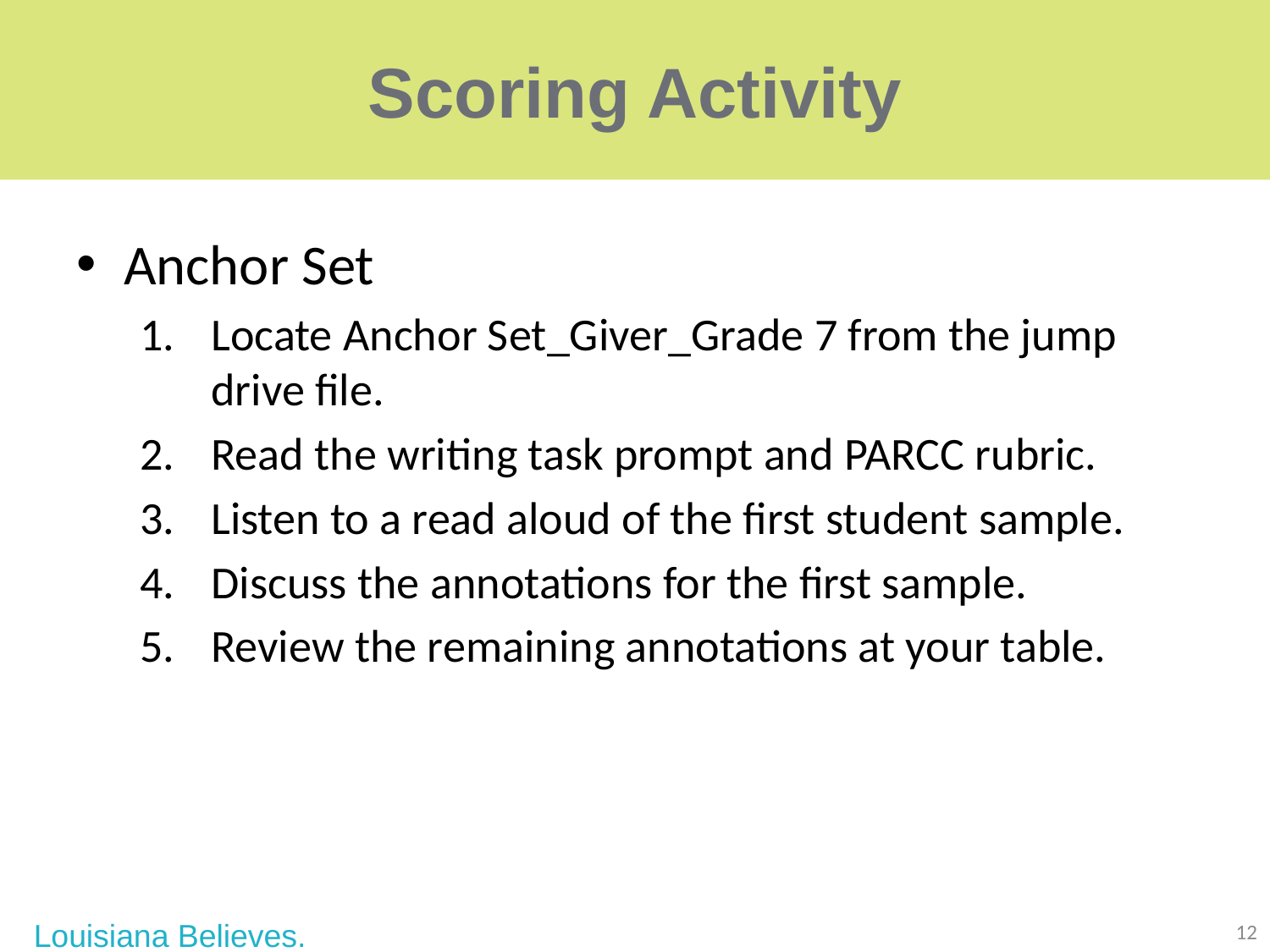

# Scoring Activity
Anchor Set
Locate Anchor Set_Giver_Grade 7 from the jump drive file.
Read the writing task prompt and PARCC rubric.
Listen to a read aloud of the first student sample.
Discuss the annotations for the first sample.
Review the remaining annotations at your table.
Louisiana Believes.
12